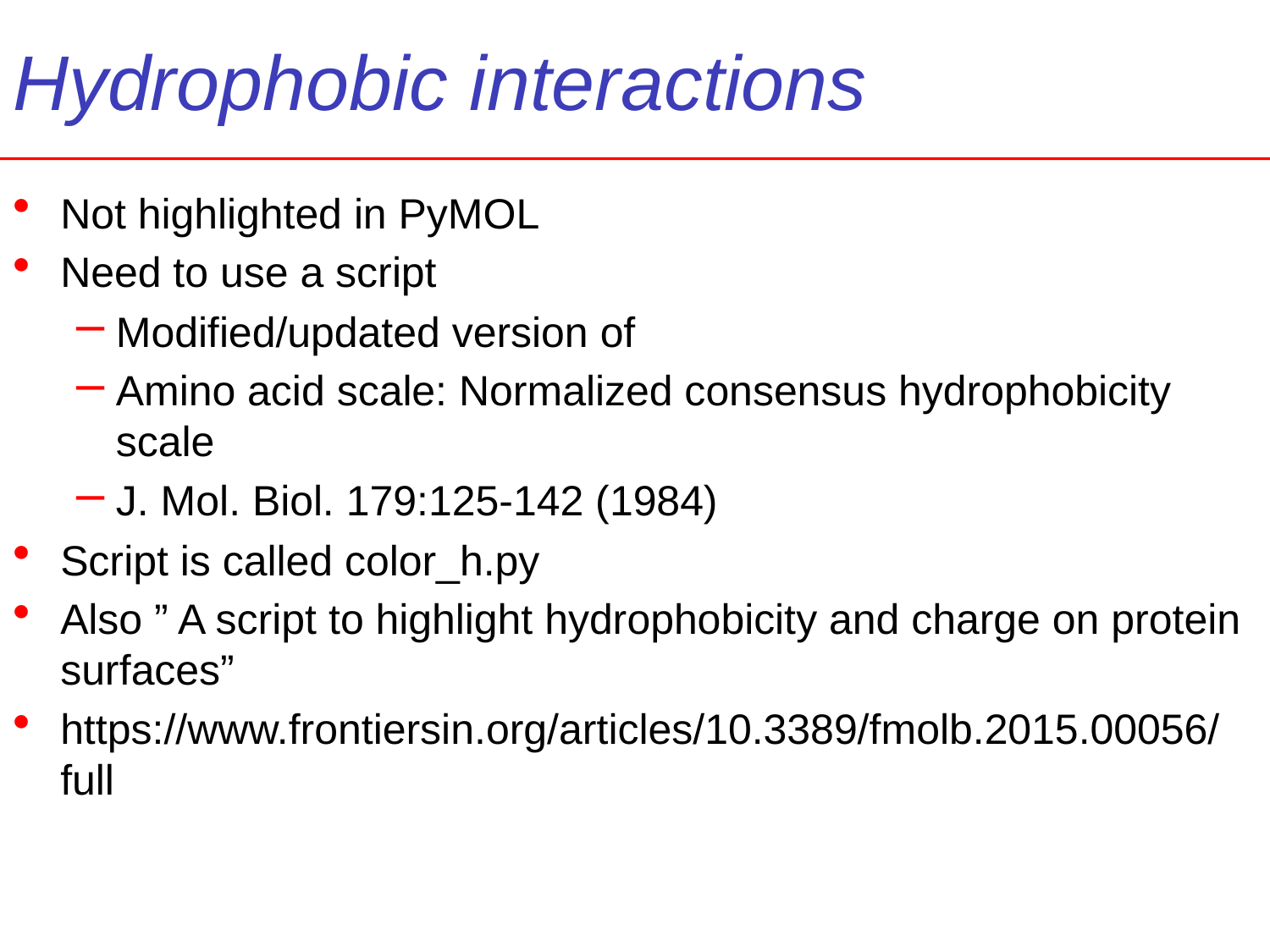

# Hydrophobic interactions
Not highlighted in PyMOL
Need to use a script
Modified/updated version of
Amino acid scale: Normalized consensus hydrophobicity scale
J. Mol. Biol. 179:125-142 (1984)
Script is called color_h.py
Also ” A script to highlight hydrophobicity and charge on protein surfaces”
https://www.frontiersin.org/articles/10.3389/fmolb.2015.00056/full